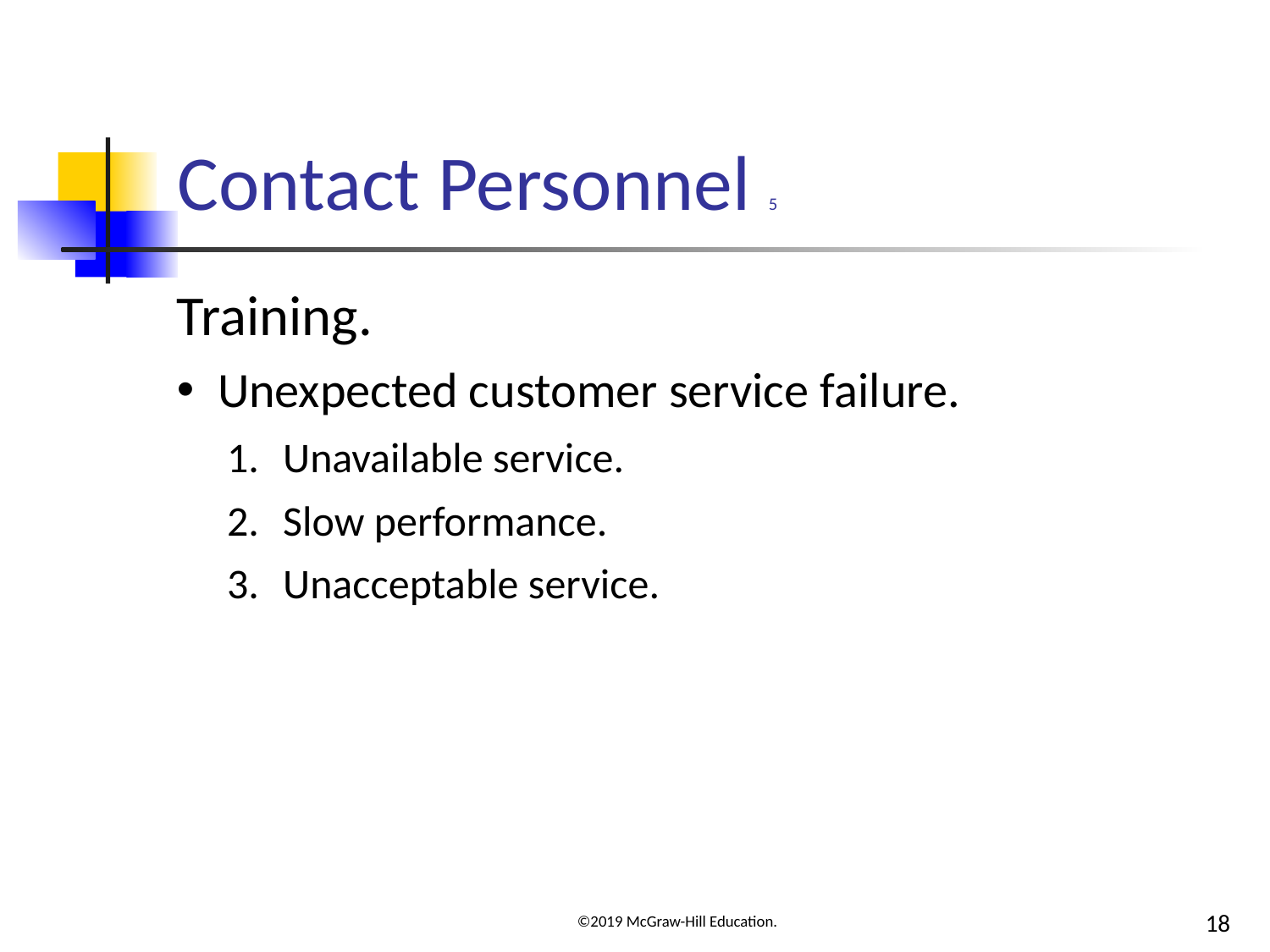

# Contact Personnel 5
Training.
Unexpected customer service failure.
Unavailable service.
Slow performance.
Unacceptable service.